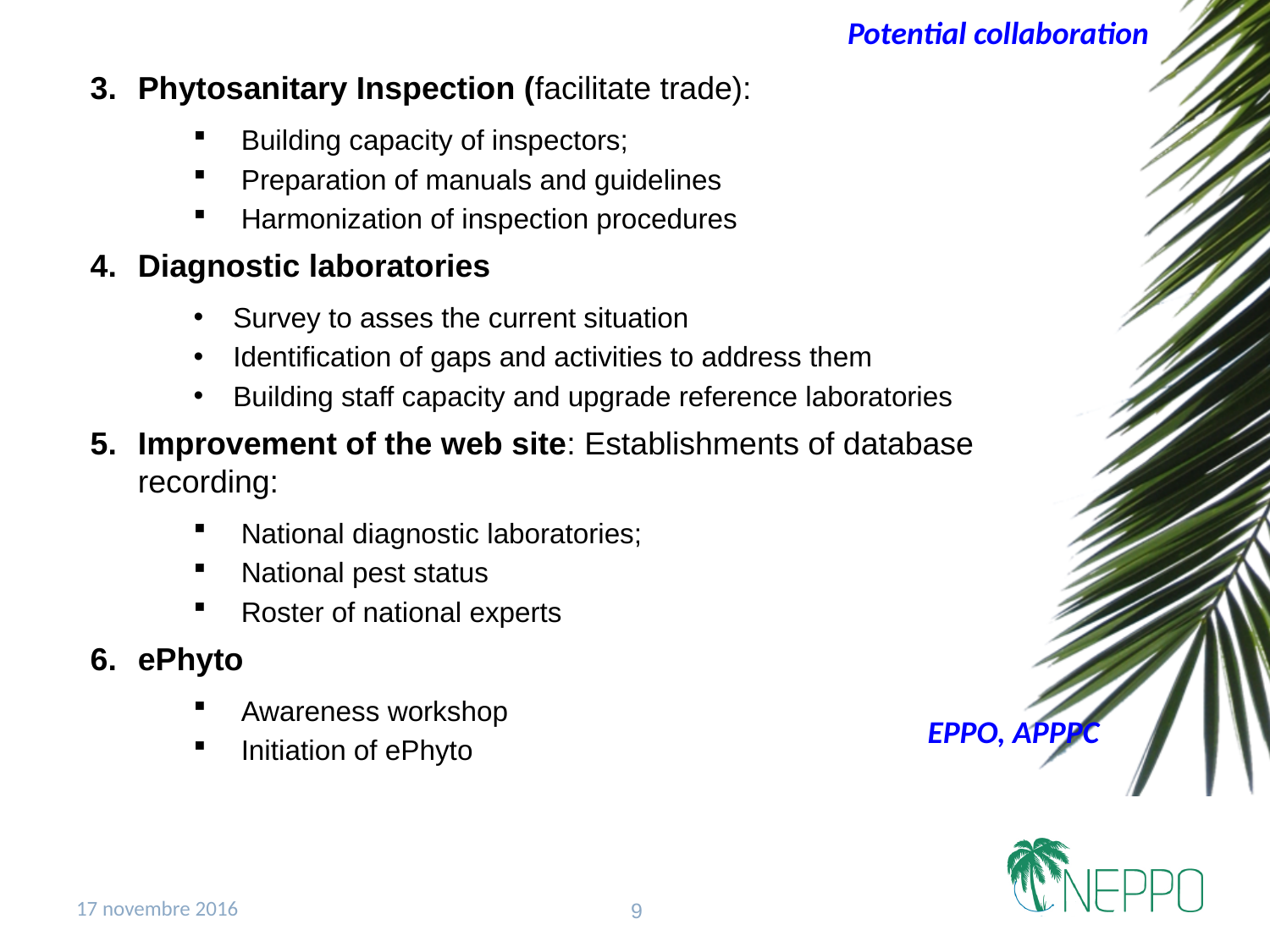

Potential collaboration
Phytosanitary Inspection (facilitate trade):
Building capacity of inspectors;
Preparation of manuals and guidelines
Harmonization of inspection procedures
Diagnostic laboratories
Survey to asses the current situation
Identification of gaps and activities to address them
Building staff capacity and upgrade reference laboratories
Improvement of the web site: Establishments of database recording:
National diagnostic laboratories;
National pest status
Roster of national experts
ePhyto
Awareness workshop
Initiation of ePhyto
EPPO, APPPC
17 novembre 2016
9